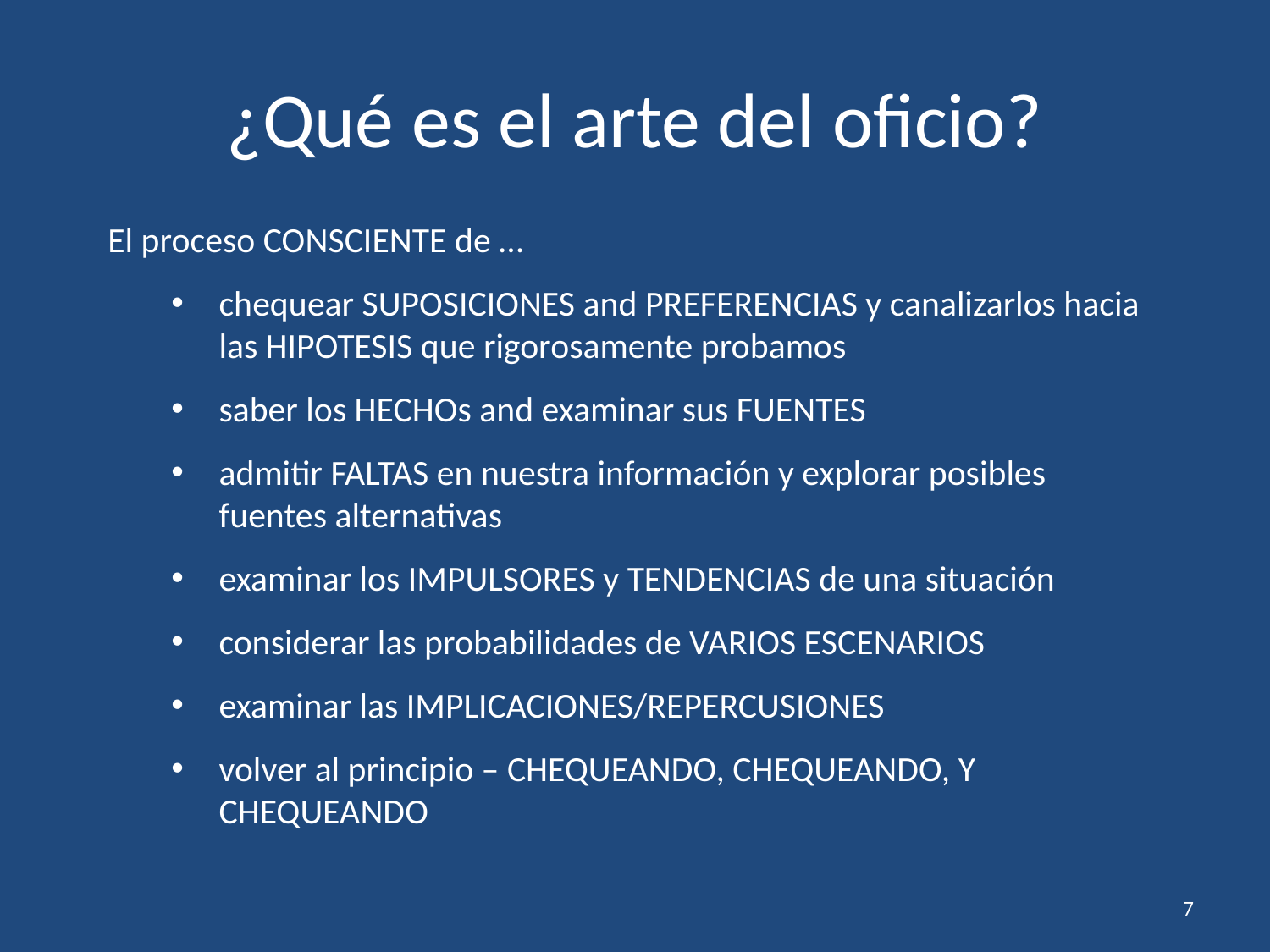

# ¿Qué es el arte del oficio?
El proceso CONSCIENTE de …
chequear SUPOSICIONES and PREFERENCIAS y canalizarlos hacia las HIPOTESIS que rigorosamente probamos
saber los HECHOs and examinar sus FUENTES
admitir FALTAS en nuestra información y explorar posibles fuentes alternativas
examinar los IMPULSORES y TENDENCIAS de una situación
considerar las probabilidades de VARIOS ESCENARIOS
examinar las IMPLICACIONES/REPERCUSIONES
volver al principio – CHEQUEANDO, CHEQUEANDO, Y CHEQUEANDO
7